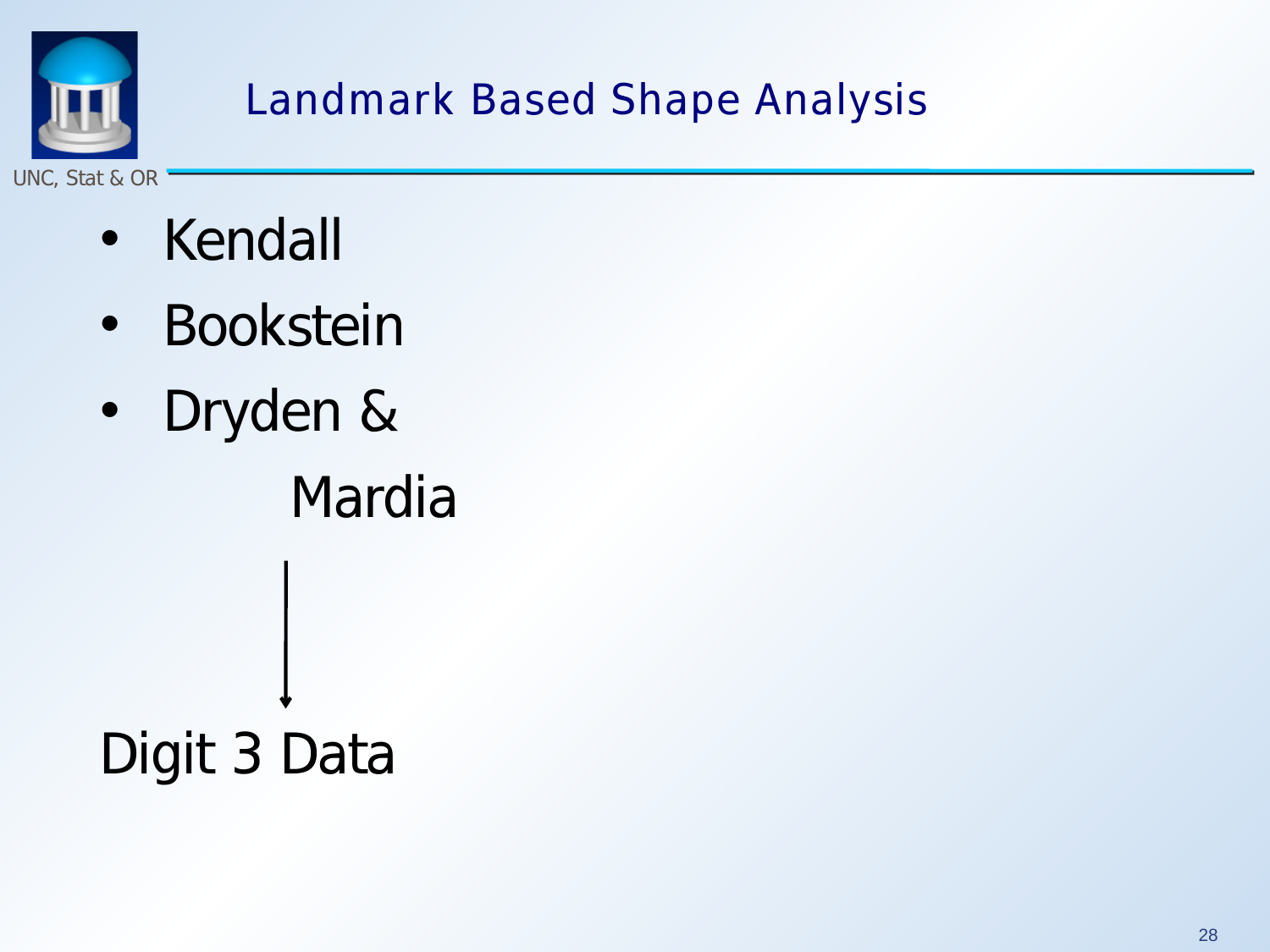

# Landmark Based Shape Analysis
Kendall
Bookstein
Dryden &
		Mardia

Digit 3 Data